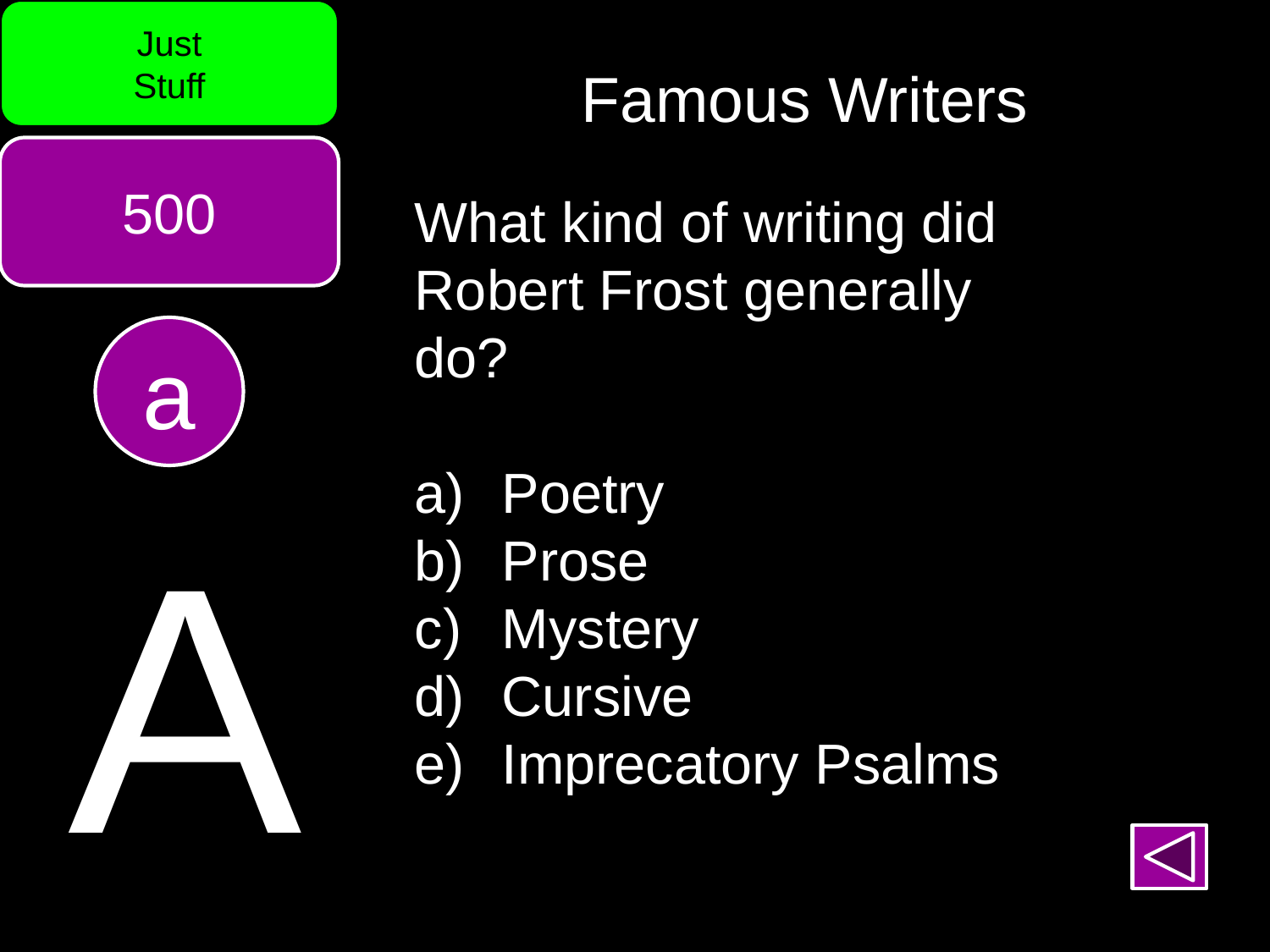

Just
Stuff
Famous Writers
500
What kind of writing did
Robert Frost generally
do?

 Poetry
 Prose
 Mystery
 Cursive
 Imprecatory Psalms

a
A